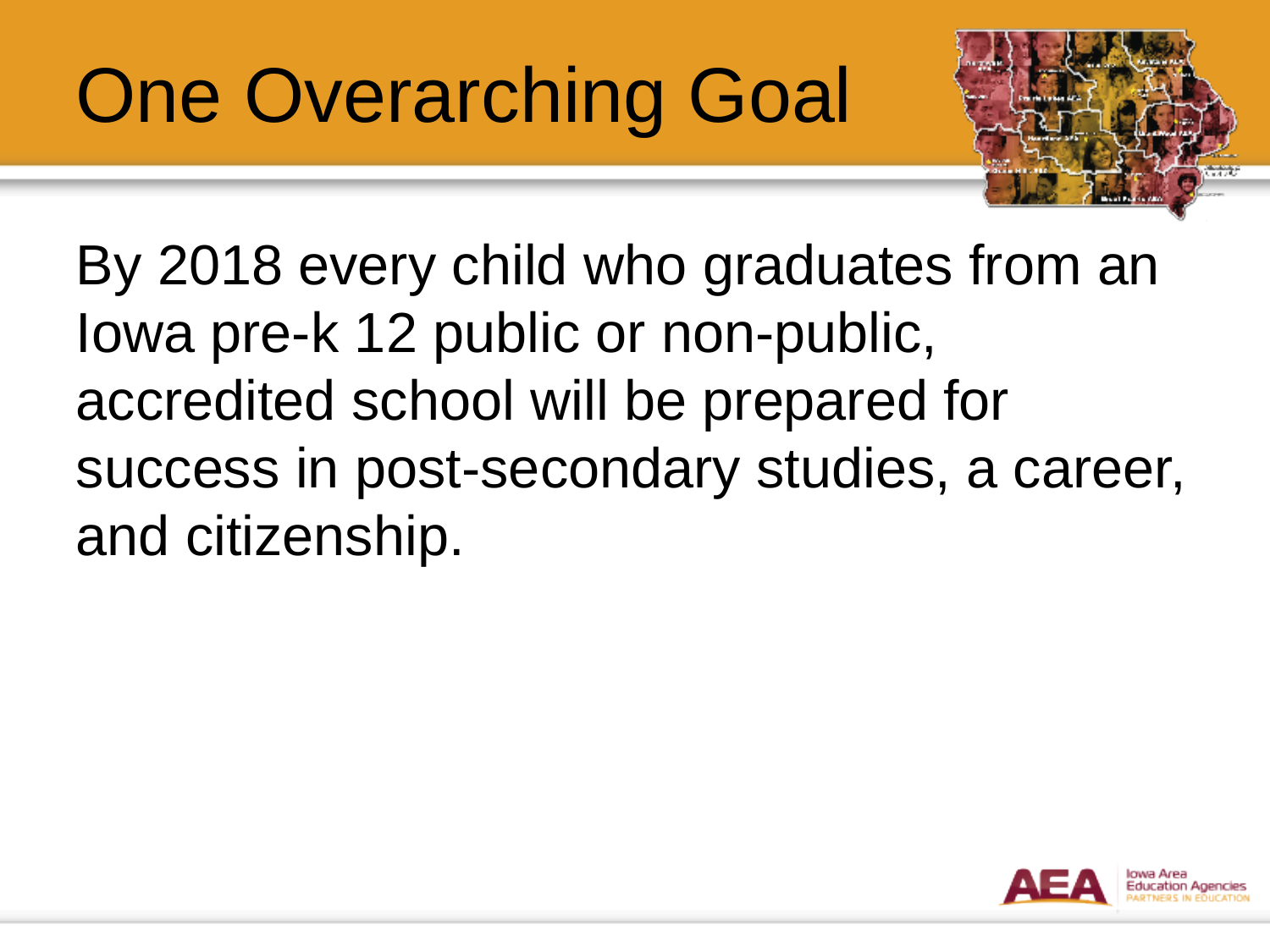

# One Overarching Goal
By 2018 every child who graduates from an Iowa pre-k 12 public or non-public, accredited school will be prepared for success in post-secondary studies, a career, and citizenship.